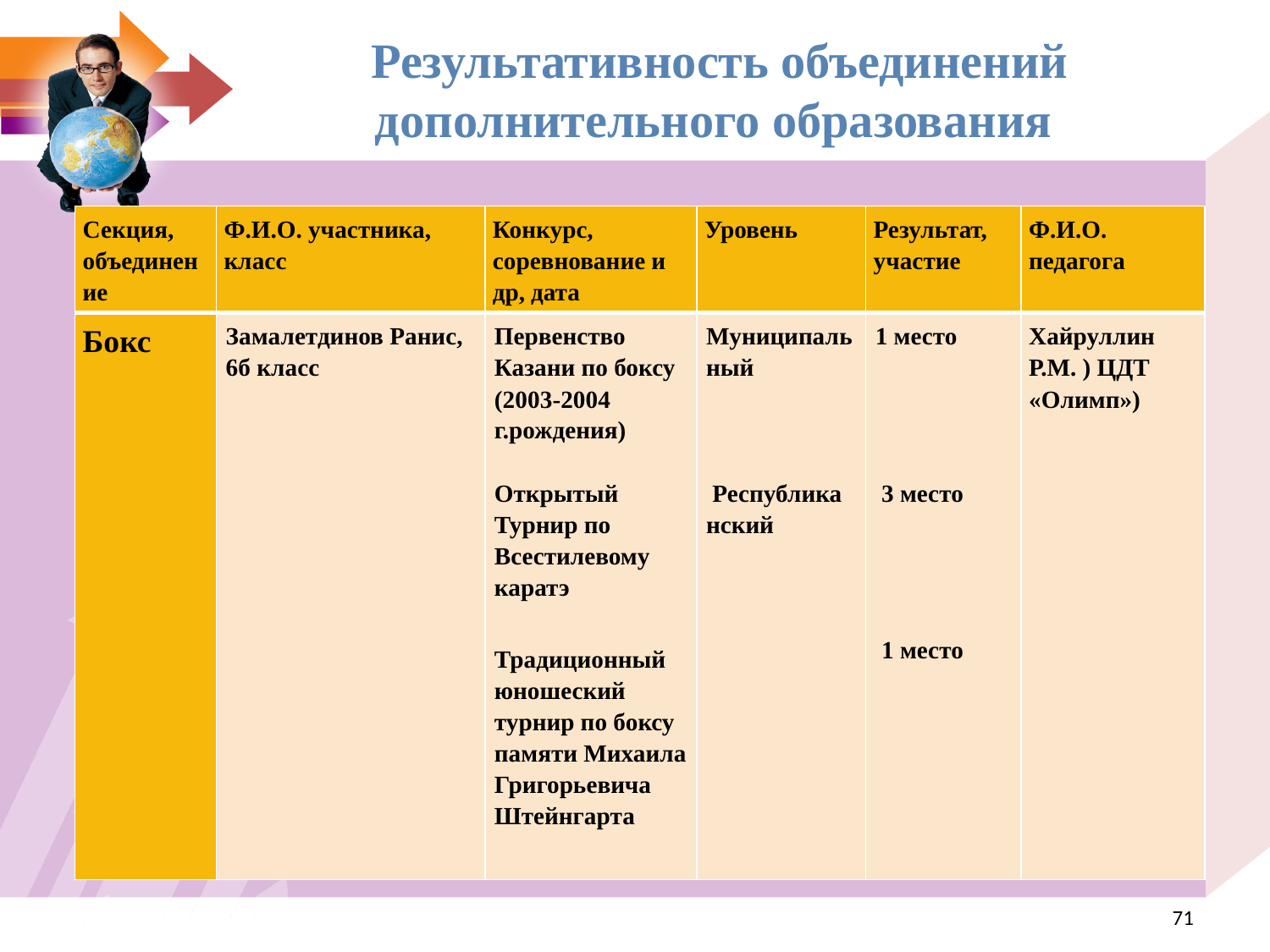

Результативность объединений дополнительного образования
| Секция, объединение | Ф.И.О. участника, класс | Конкурс, соревнование и др, дата | Уровень | Результат, участие | Ф.И.О. педагога |
| --- | --- | --- | --- | --- | --- |
| Бокс | Замалетдинов Ранис, 6б класс | Первенство Казани по боксу (2003-2004 г.рождения)   Открытый Турнир по Всестилевому каратэ Традиционный юношеский турнир по боксу памяти Михаила Григорьевича Штейнгарта | Муниципальный        Республиканский | 1 место          3 место          1 место | Хайруллин Р.М. ) ЦДТ «Олимп») |
71